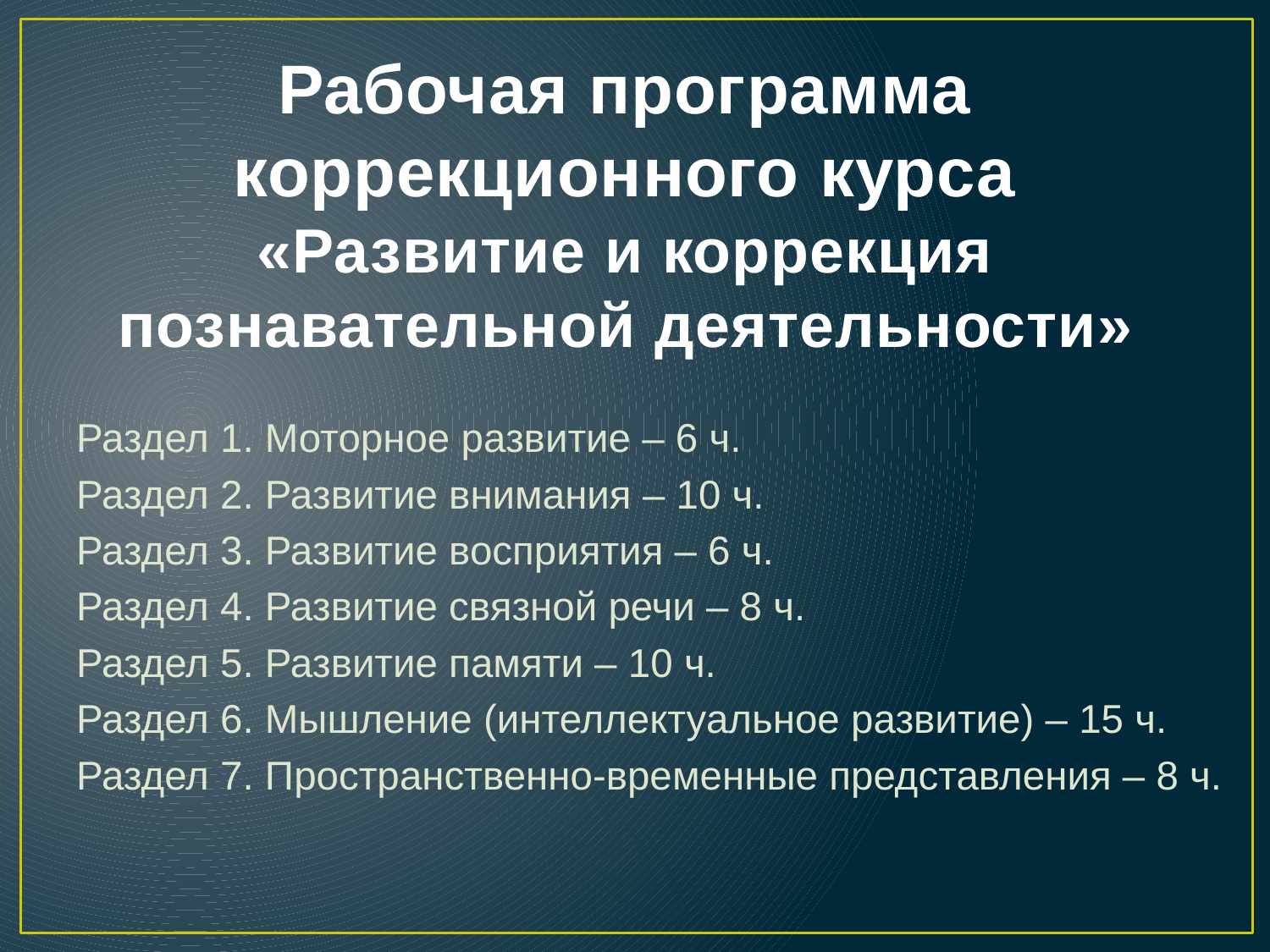

# Рабочая программа коррекционного курса «Развитие и коррекция познавательной деятельности»
Раздел 1. Моторное развитие – 6 ч.
Раздел 2. Развитие внимания – 10 ч.
Раздел 3. Развитие восприятия – 6 ч.
Раздел 4. Развитие связной речи – 8 ч.
Раздел 5. Развитие памяти – 10 ч.
Раздел 6. Мышление (интеллектуальное развитие) – 15 ч.
Раздел 7. Пространственно-временные представления – 8 ч.